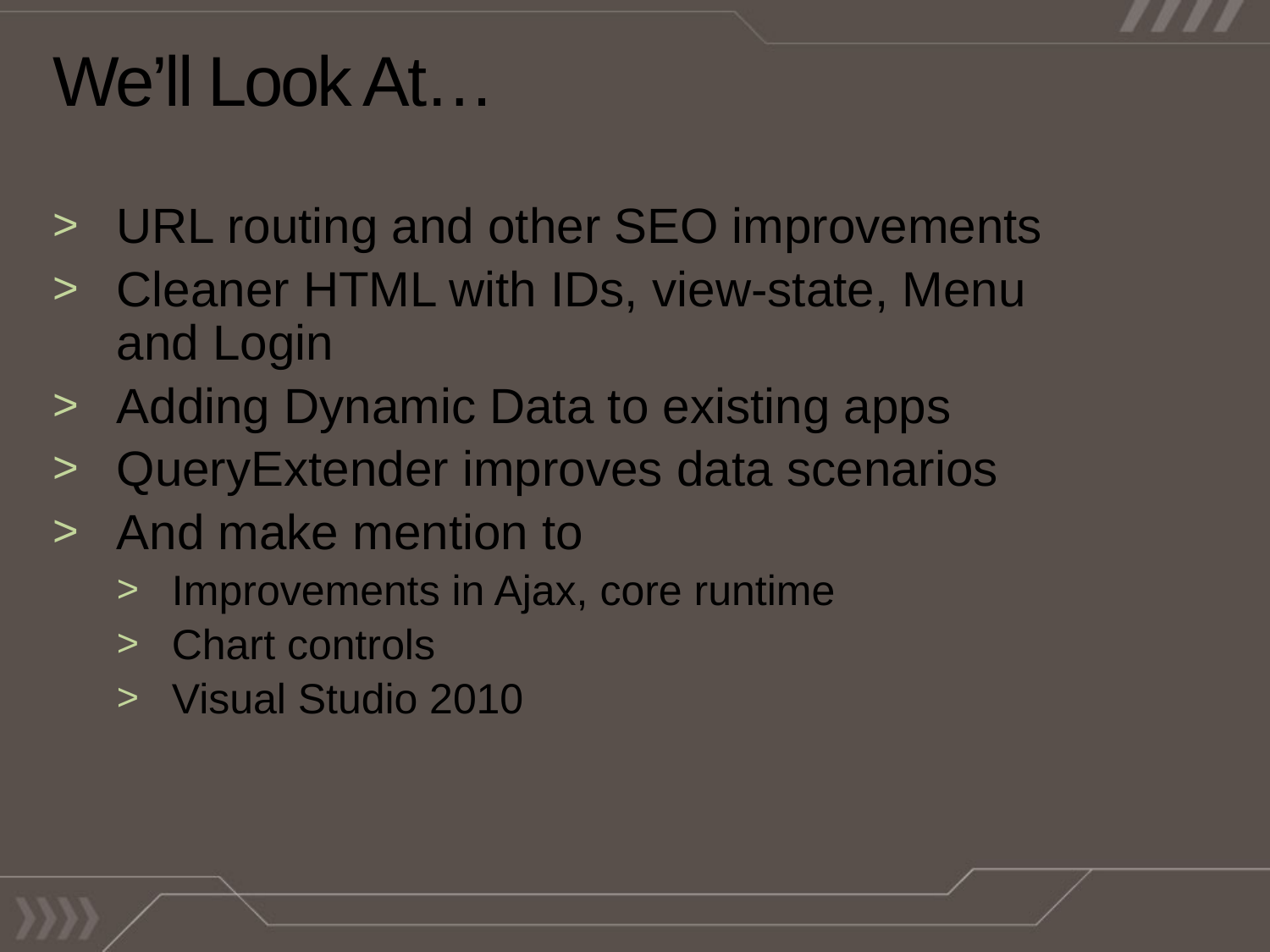

# We’ll Look At…
URL routing and other SEO improvements
Cleaner HTML with IDs, view-state, Menu
and Login
Adding Dynamic Data to existing apps
QueryExtender improves data scenarios
And make mention to
Improvements in Ajax, core runtime
Chart controls
Visual Studio 2010